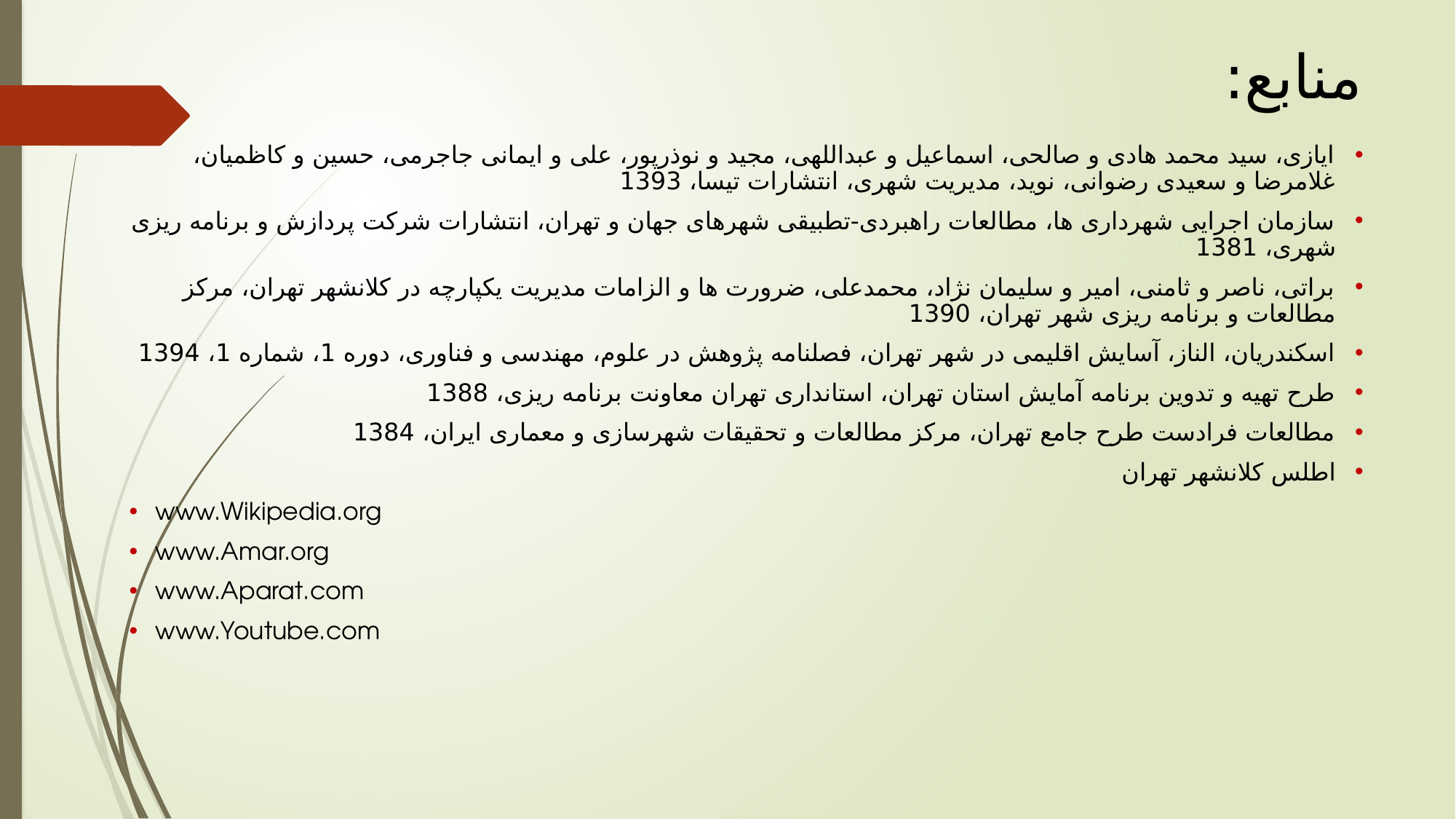

منابع:
ایازی، سید محمد هادی و صالحی، اسماعیل و عبداللهی، مجید و نوذرپور، علی و ایمانی جاجرمی، حسین و کاظمیان، غلامرضا و سعیدی رضوانی، نوید، مدیریت شهری، انتشارات تیسا، 1393
سازمان اجرایی شهرداری ها، مطالعات راهبردی-تطبیقی شهرهای جهان و تهران، انتشارات شرکت پردازش و برنامه ریزی شهری، 1381
براتی، ناصر و ثامنی، امیر و سلیمان نژاد، محمدعلی، ضرورت ها و الزامات مدیریت یکپارچه در کلانشهر تهران، مرکز مطالعات و برنامه ریزی شهر تهران، 1390
اسکندریان، الناز، آسایش اقلیمی در شهر تهران، فصلنامه پژوهش در علوم، مهندسی و فناوری، دوره 1، شماره 1، 1394
طرح تهیه و تدوین برنامه آمایش استان تهران، استانداری تهران معاونت برنامه ریزی، 1388
مطالعات فرادست طرح جامع تهران، مرکز مطالعات و تحقیقات شهرسازی و معماری ایران، 1384
اطلس کلانشهر تهران
www.Wikipedia.org
www.Amar.org
www.Aparat.com
www.Youtube.com